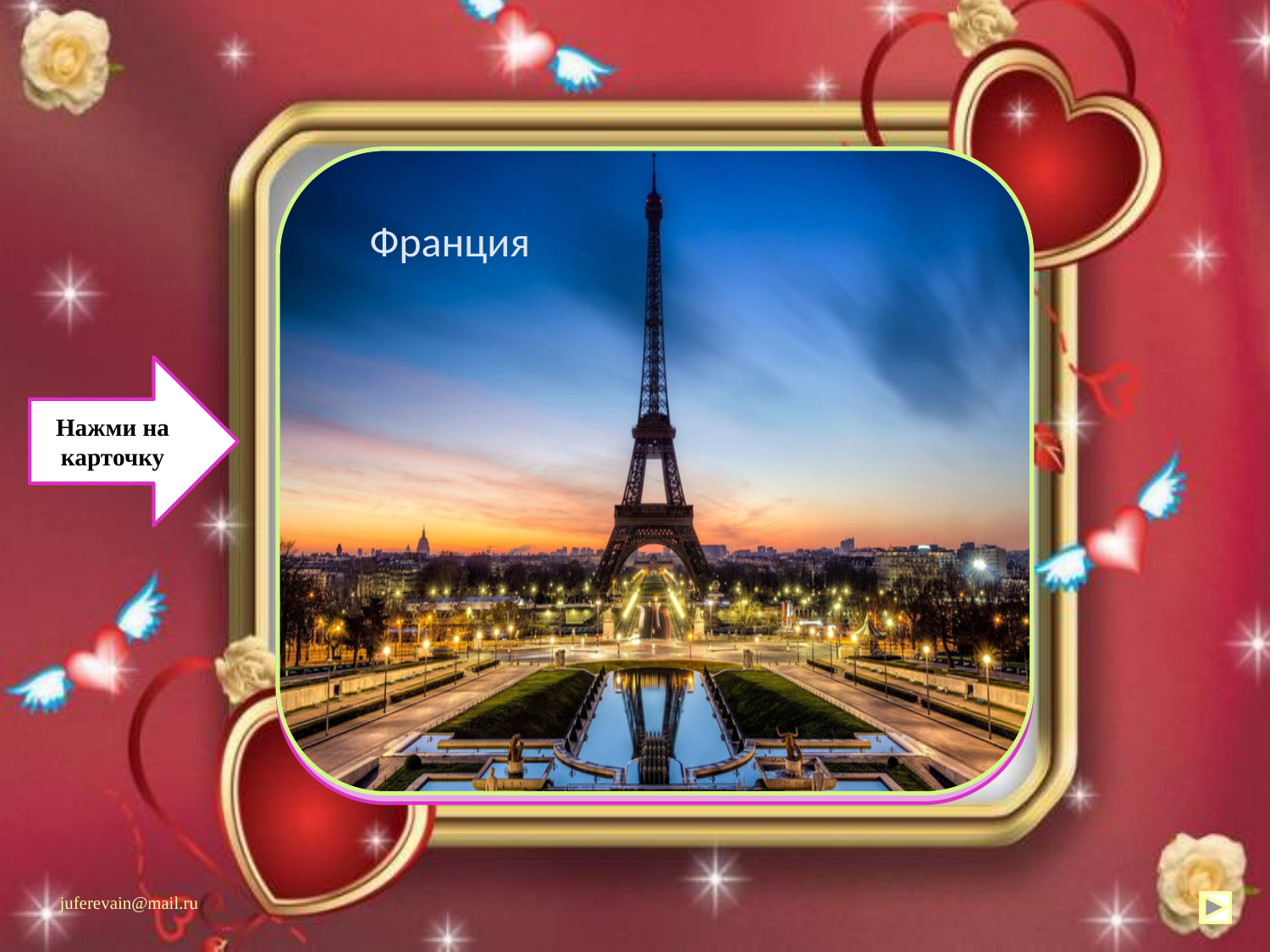

В День влюбленных французы проводят различные романтические конкурсы. Например, очень популярен конкурс на самую длинную серенаду — песню о любви. А еще именно во Франции впервые было написано послание-четверостишие. И конечно, принято дарить в этот день драгоценности.

Франция
Нажми на карточку